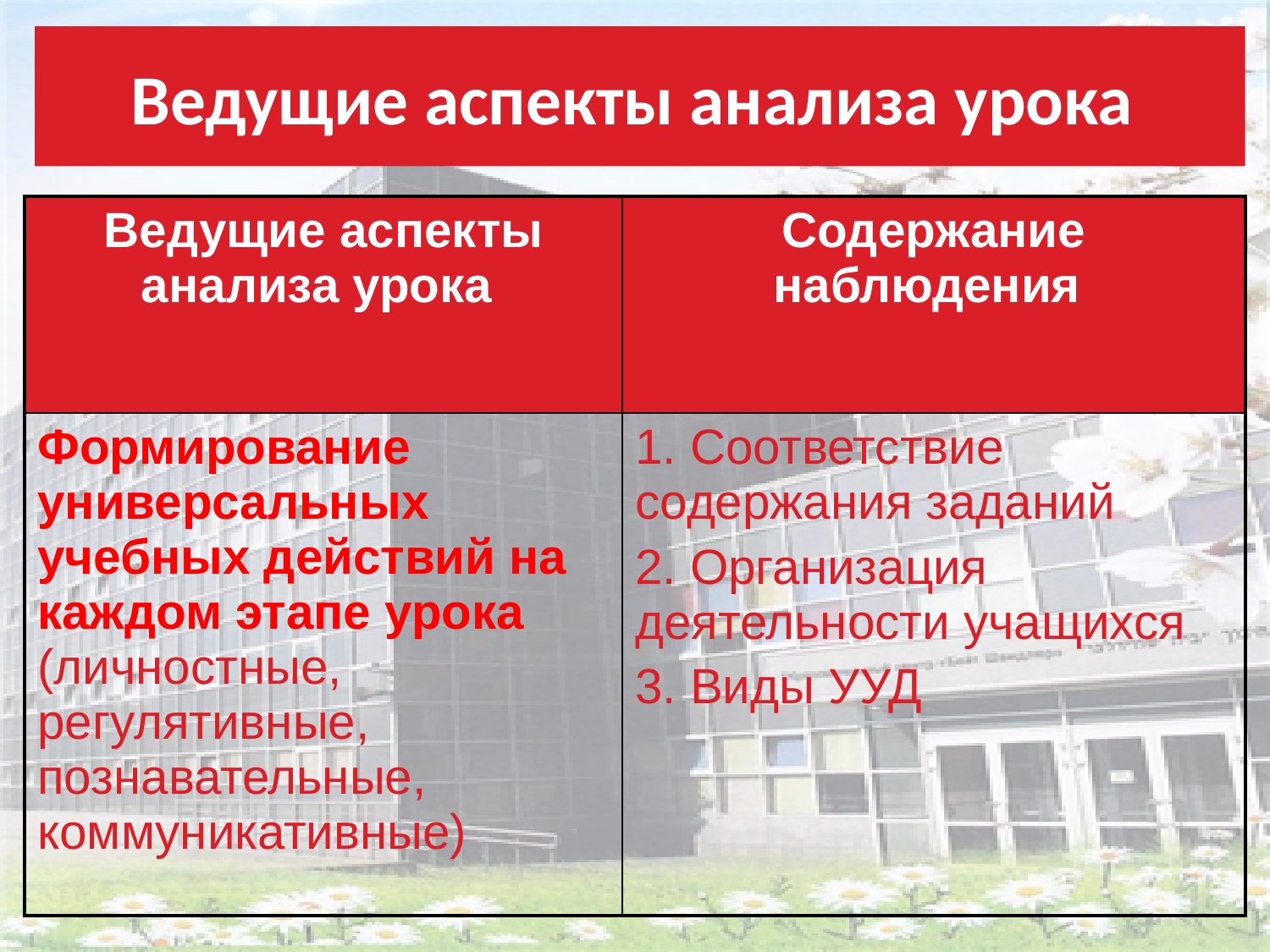

# Ведущие аспекты анализа урока
| Ведущие аспекты анализа урока | Содержание наблюдения |
| --- | --- |
| Формирование универсальных учебных действий на каждом этапе урока (личностные, регулятивные, познавательные, коммуникативные) | 1. Соответствие содержания заданий 2. Организация деятельности учащихся 3. Виды УУД |